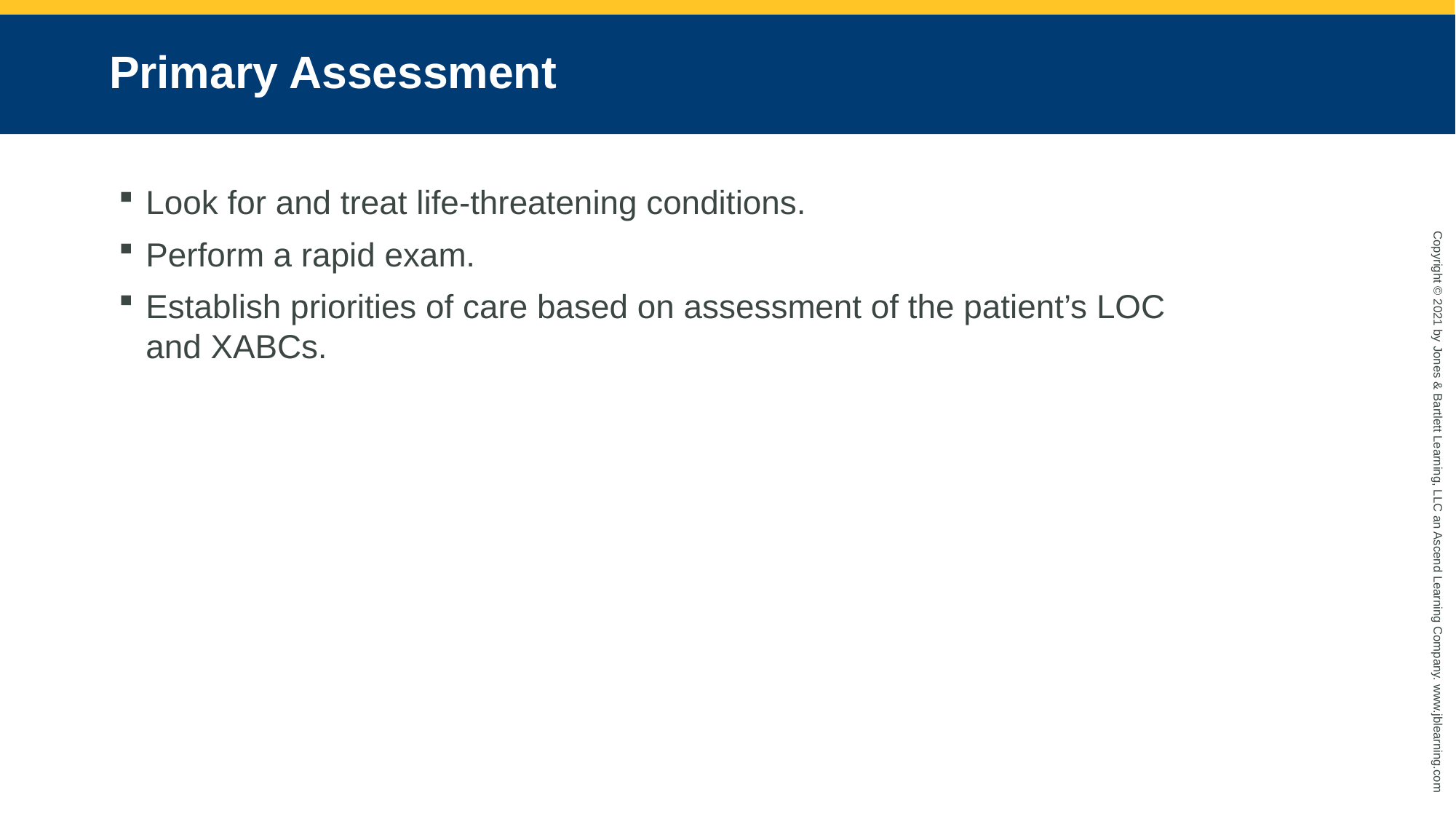

# Primary Assessment
Look for and treat life-threatening conditions.
Perform a rapid exam.
Establish priorities of care based on assessment of the patient’s LOC and XABCs.